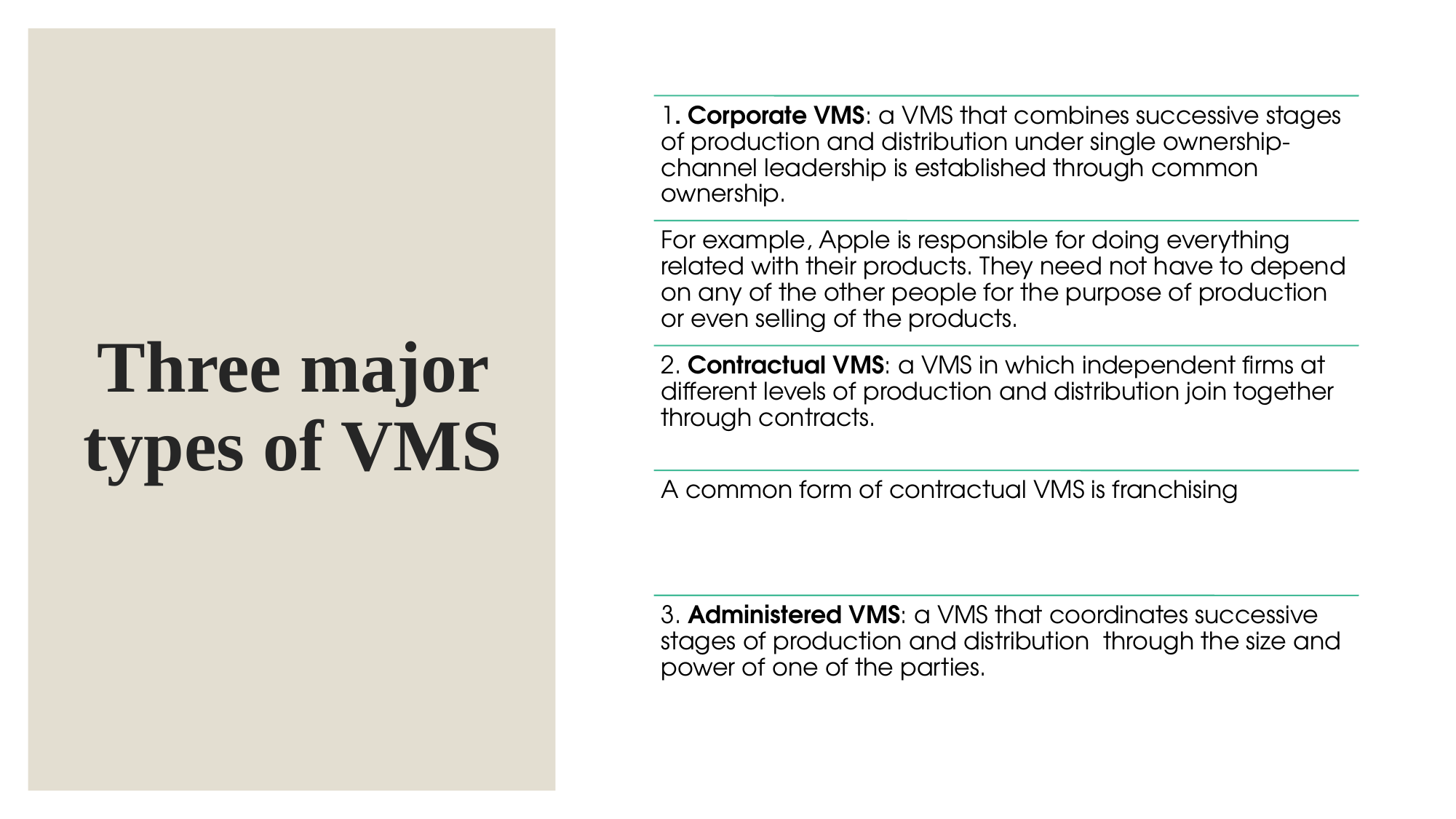

# Three major types of VMS
1. Corporate VMS: a VMS that combines successive stages of production and distribution under single ownership- channel leadership is established through common ownership.
For example, Apple is responsible for doing everything related with their products. They need not have to depend on any of the other people for the purpose of production or even selling of the products.
2. Contractual VMS: a VMS in which independent firms at different levels of production and distribution join together through contracts.
A common form of contractual VMS is franchising
3. Administered VMS: a VMS that coordinates successive stages of production and distribution  through the size and power of one of the parties.